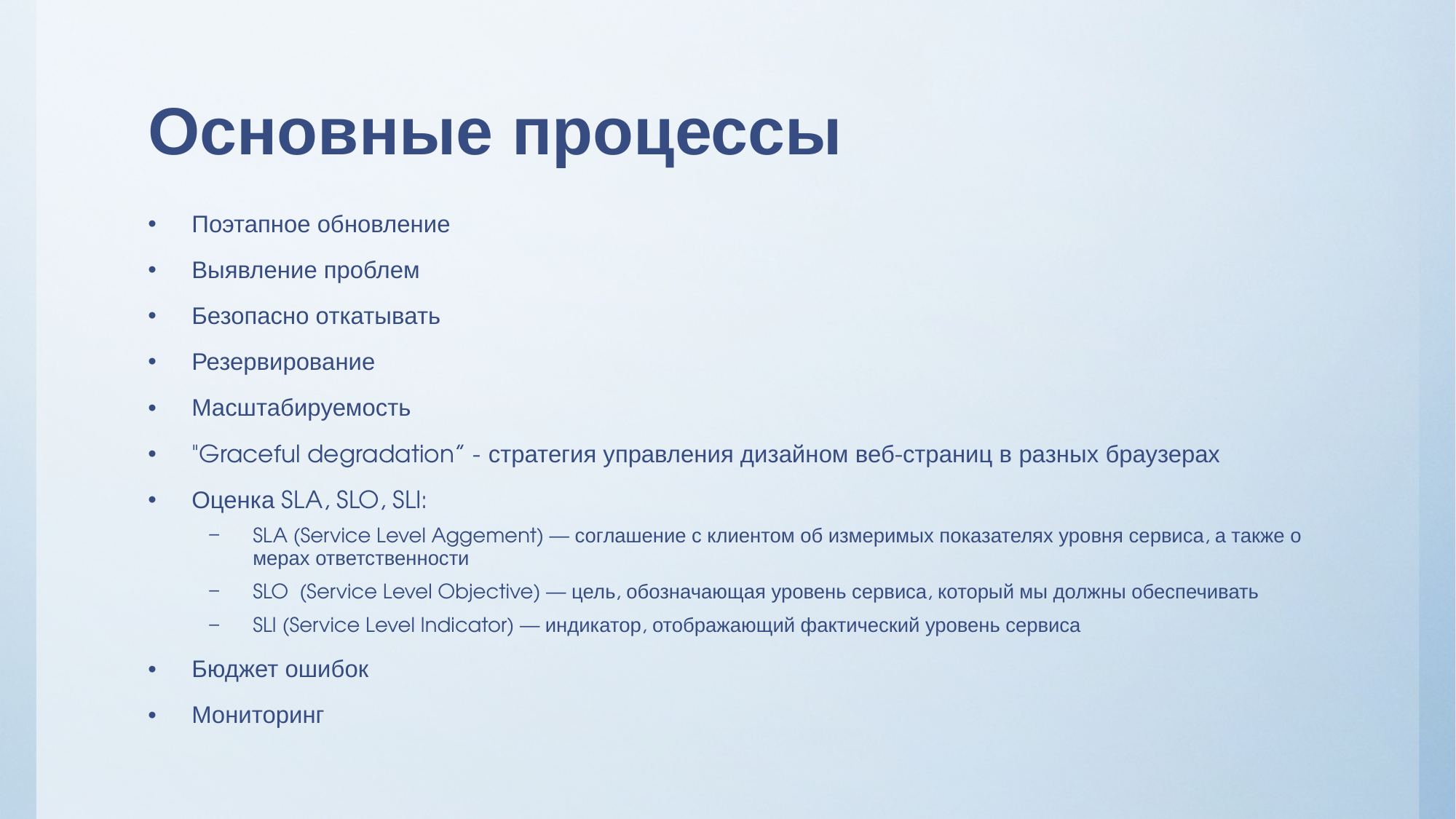

# Основные процессы
Поэтапное обновление
Выявление проблем
Безопасно откатывать
Резервирование
Масштабируемость
"Graceful degradation” - стратегия управления дизайном веб-страниц в разных браузерах
Оценка SLA, SLO, SLI:
SLA (Service Level Aggement) — соглашение с клиентом об измеримых показателях уровня сервиса, а также о мерах ответственности
SLO  (Service Level Objective) — цель, обозначающая уровень сервиса, который мы должны обеспечивать
SLI (Service Level Indicator) — индикатор, отображающий фактический уровень сервиса
Бюджет ошибок
Мониторинг